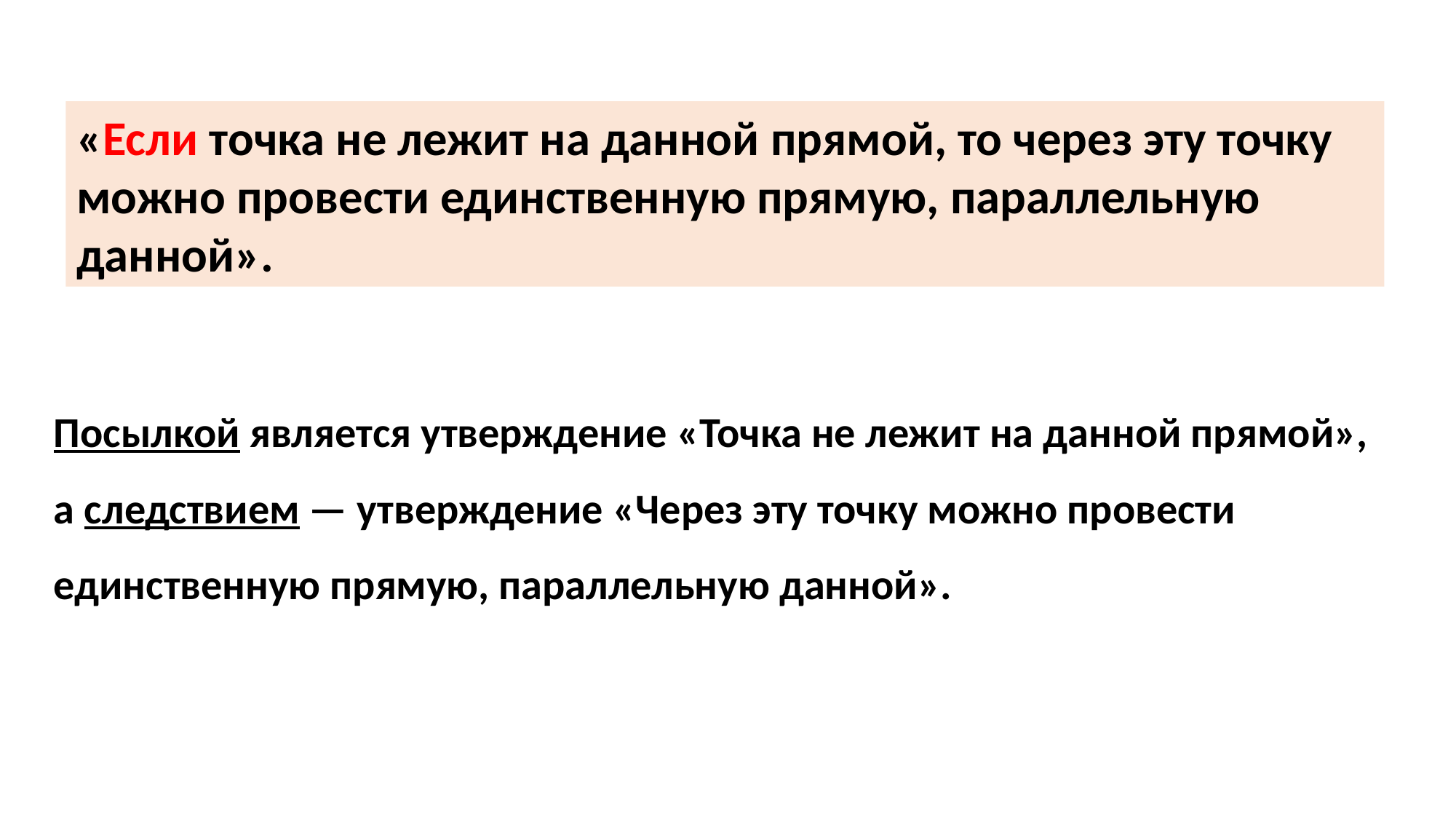

«Если точка не лежит на данной прямой, то через эту точку можно провести единственную прямую, параллельную данной».
Посылкой является утверждение «Точка не лежит на данной прямой», а следствием — утверждение «Через эту точку можно провести единственную прямую, параллельную данной».